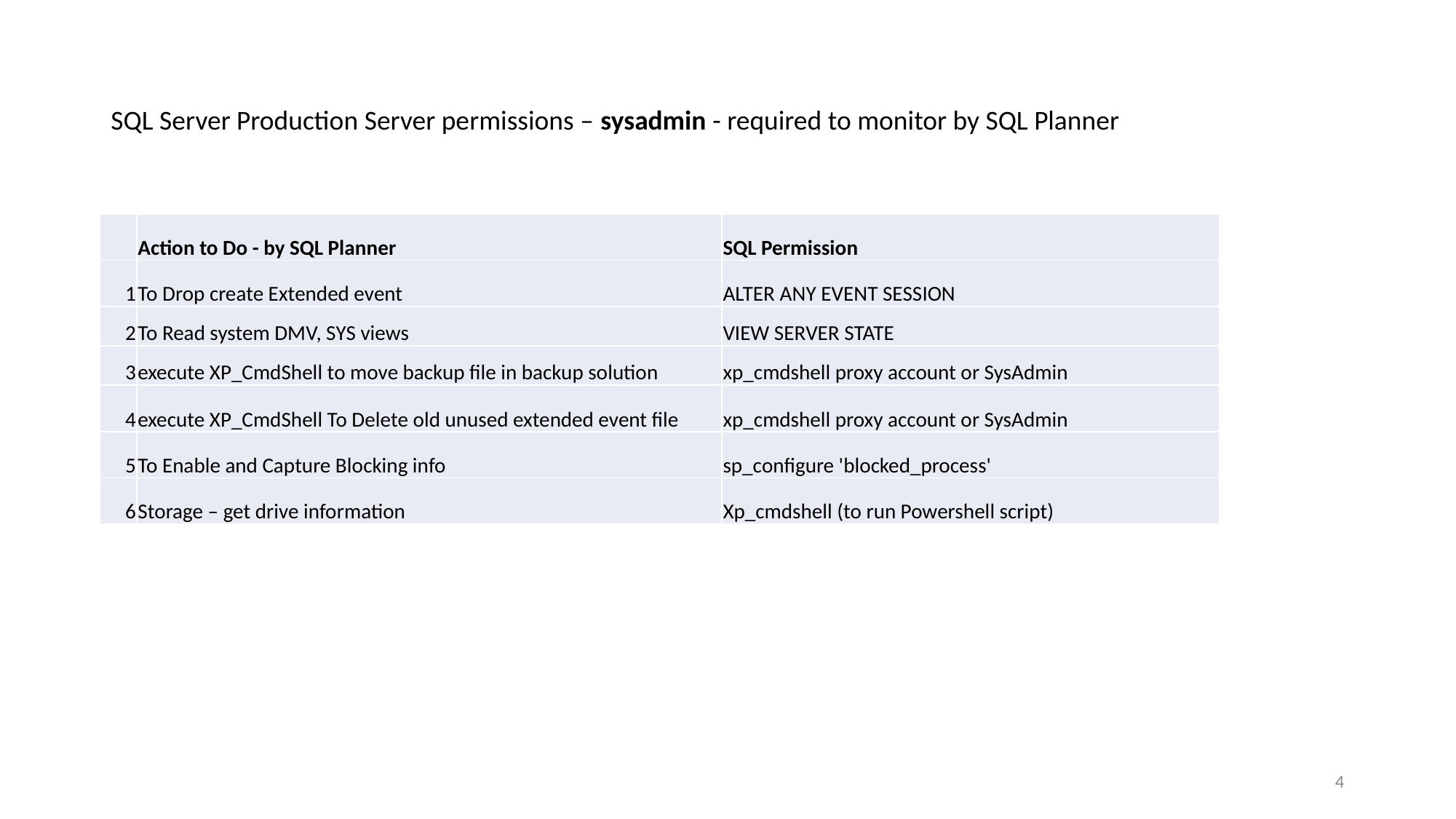

# SQL Server Production Server permissions – sysadmin - required to monitor by SQL Planner
|  | Action to Do - by SQL Planner | SQL Permission |
| --- | --- | --- |
| 1 | To Drop create Extended event | ALTER ANY EVENT SESSION |
| 2 | To Read system DMV, SYS views | VIEW SERVER STATE |
| 3 | execute XP\_CmdShell to move backup file in backup solution | xp\_cmdshell proxy account or SysAdmin |
| 4 | execute XP\_CmdShell To Delete old unused extended event file | xp\_cmdshell proxy account or SysAdmin |
| 5 | To Enable and Capture Blocking info | sp\_configure 'blocked\_process' |
| 6 | Storage – get drive information | Xp\_cmdshell (to run Powershell script) |
4